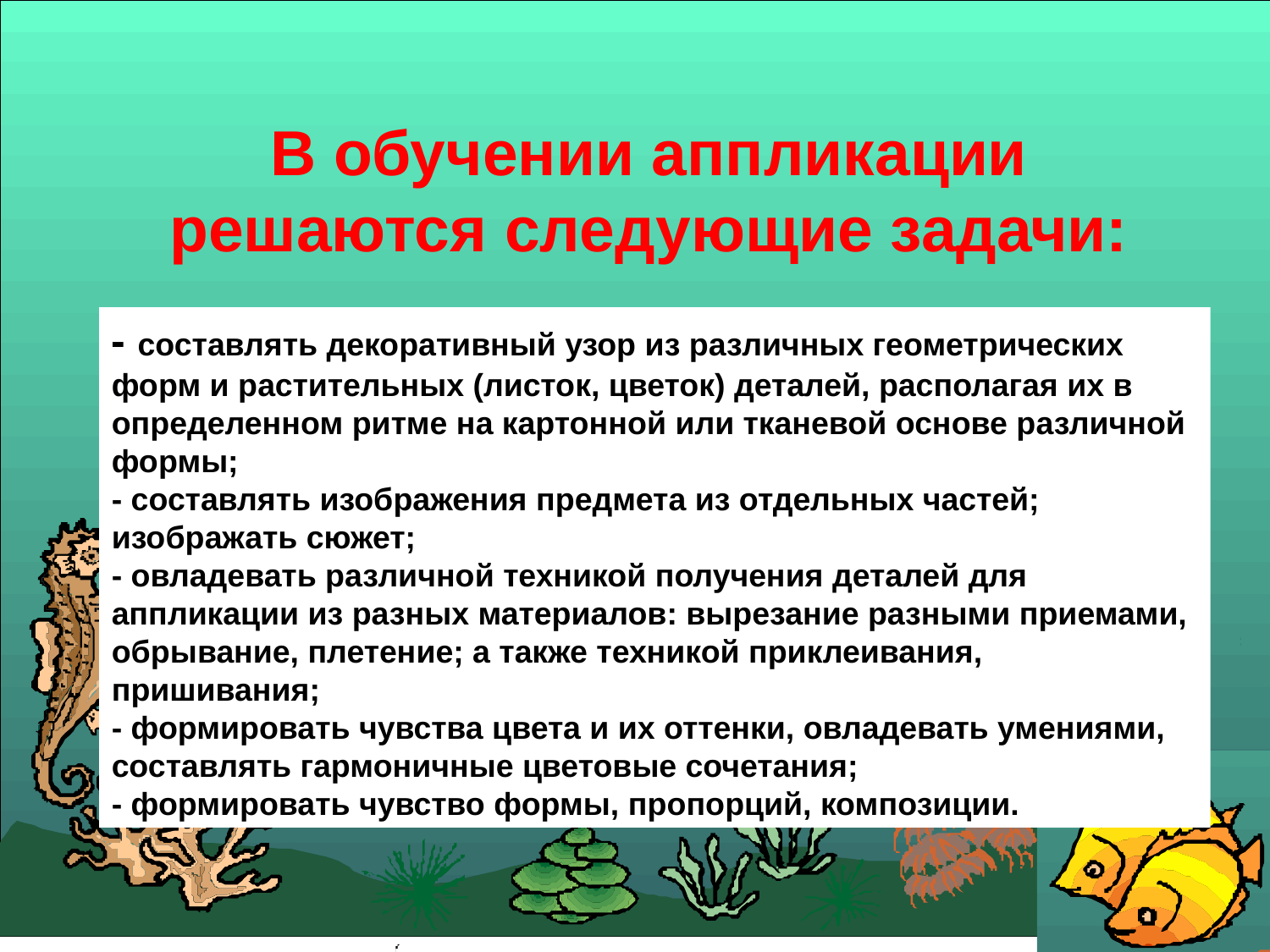

# В обучении аппликации решаются следующие задачи:
- составлять декоративный узор из различных геометрических форм и растительных (листок, цветок) деталей, располагая их в определенном ритме на картонной или тканевой основе различной формы;
- составлять изображения предмета из отдельных частей; изображать сюжет;
- овладевать различной техникой получения деталей для аппликации из разных материалов: вырезание разными приемами, обрывание, плетение; а также техникой приклеивания, пришивания;
- формировать чувства цвета и их оттенки, овладевать умениями, составлять гармоничные цветовые сочетания;
- формировать чувство формы, пропорций, композиции.